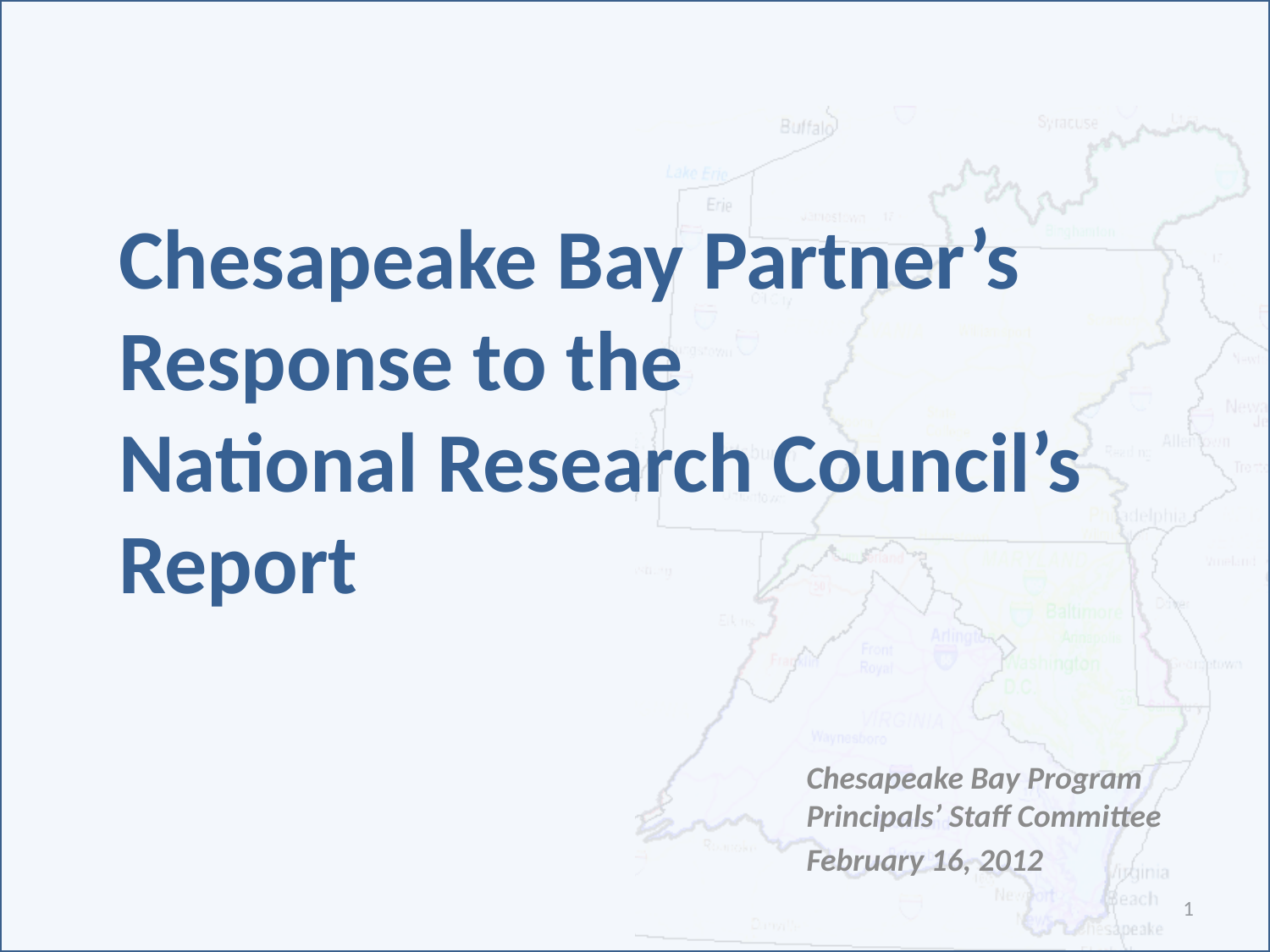

# Chesapeake Bay Partner’s Response to the National Research Council’s Report
Chesapeake Bay Program Principals’ Staff Committee
February 16, 2012
1